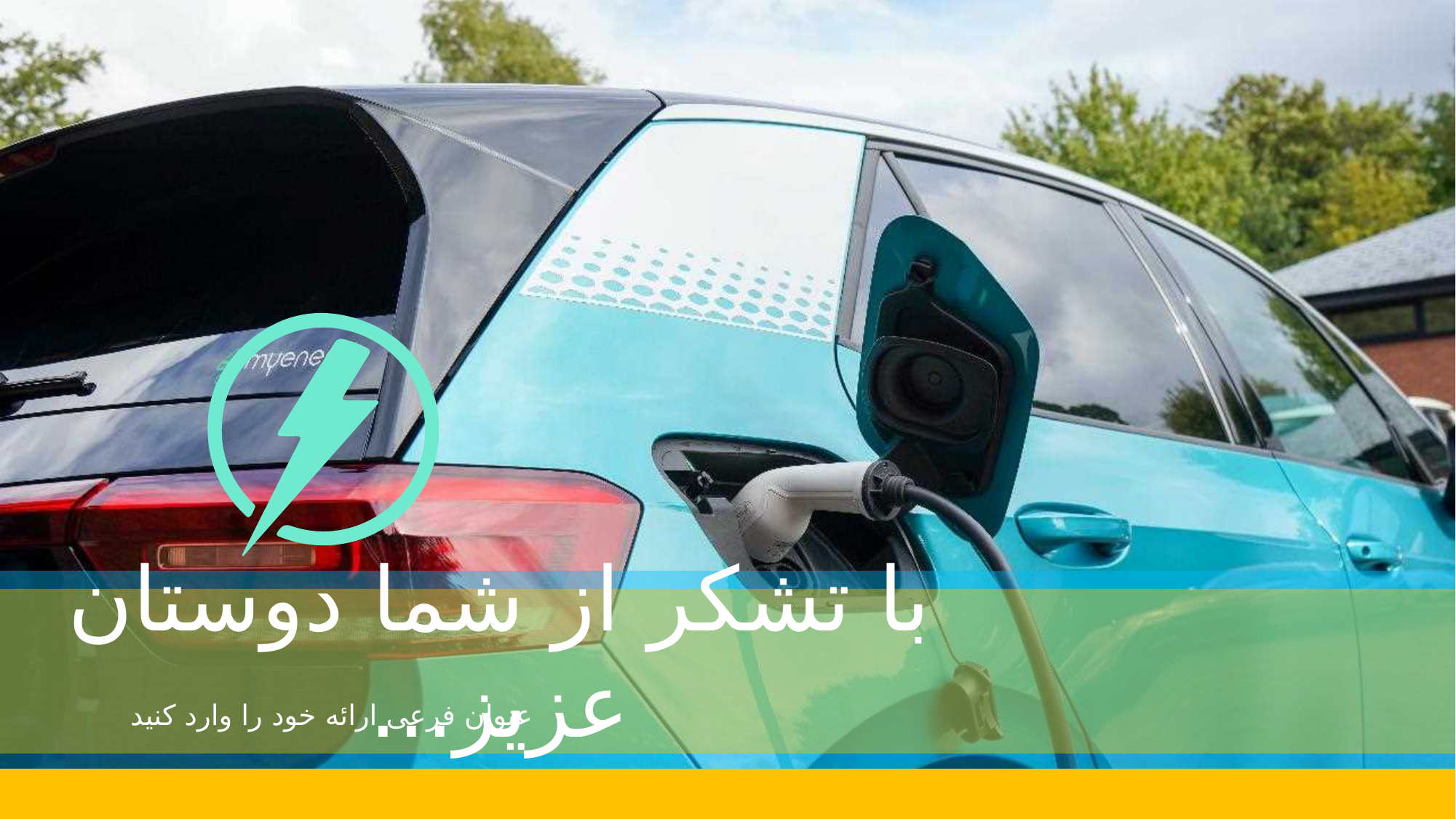

با تشکر از شما دوستان عزیز...
عنوان فرعی ارائه خود را وارد کنید